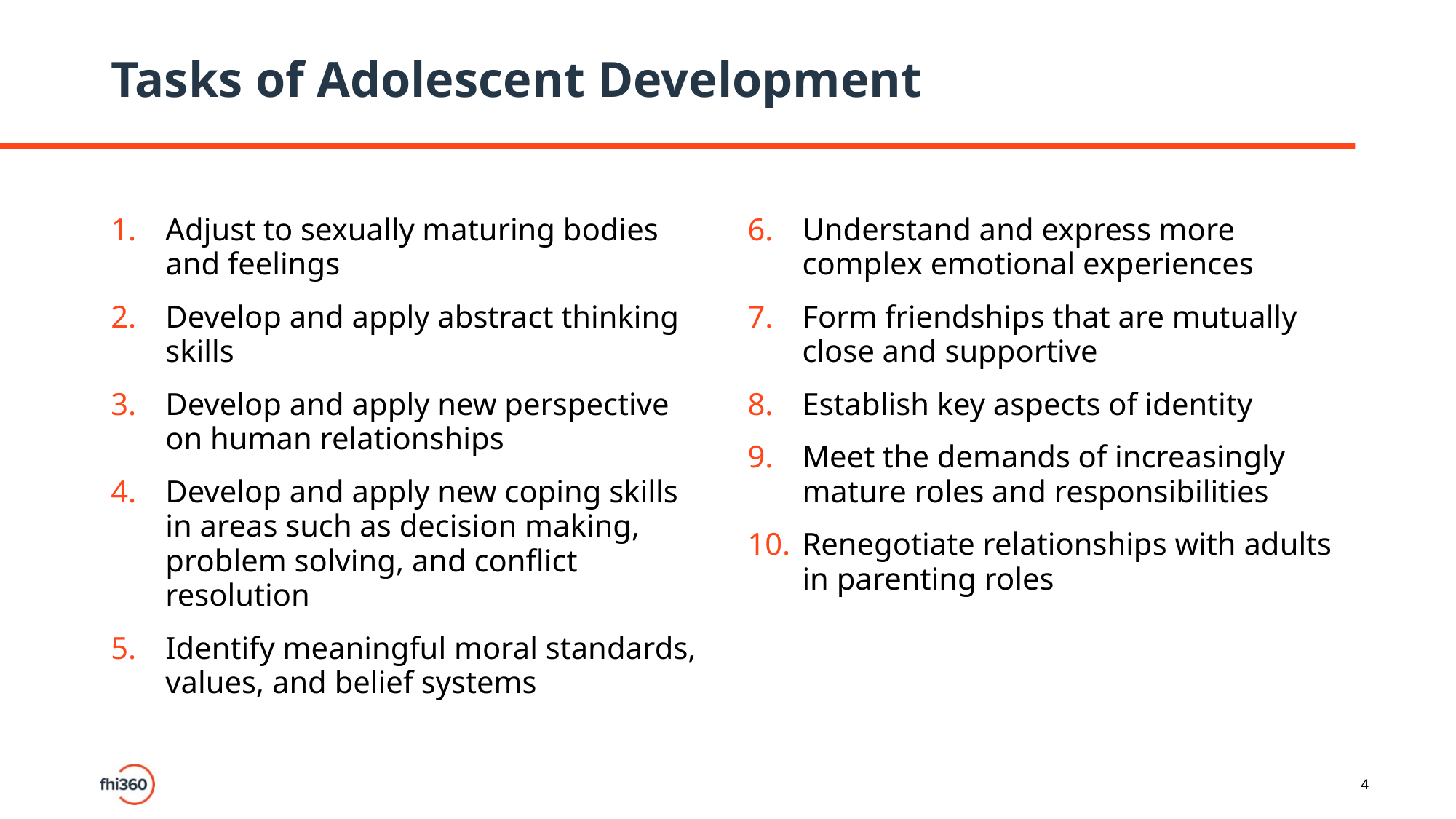

# Tasks of Adolescent Development
Adjust to sexually maturing bodies and feelings
Develop and apply abstract thinking skills
Develop and apply new perspective on human relationships
Develop and apply new coping skills in areas such as decision making, problem solving, and conflict resolution
Identify meaningful moral standards, values, and belief systems
Understand and express more complex emotional experiences
Form friendships that are mutually close and supportive
Establish key aspects of identity
Meet the demands of increasingly mature roles and responsibilities
Renegotiate relationships with adults in parenting roles